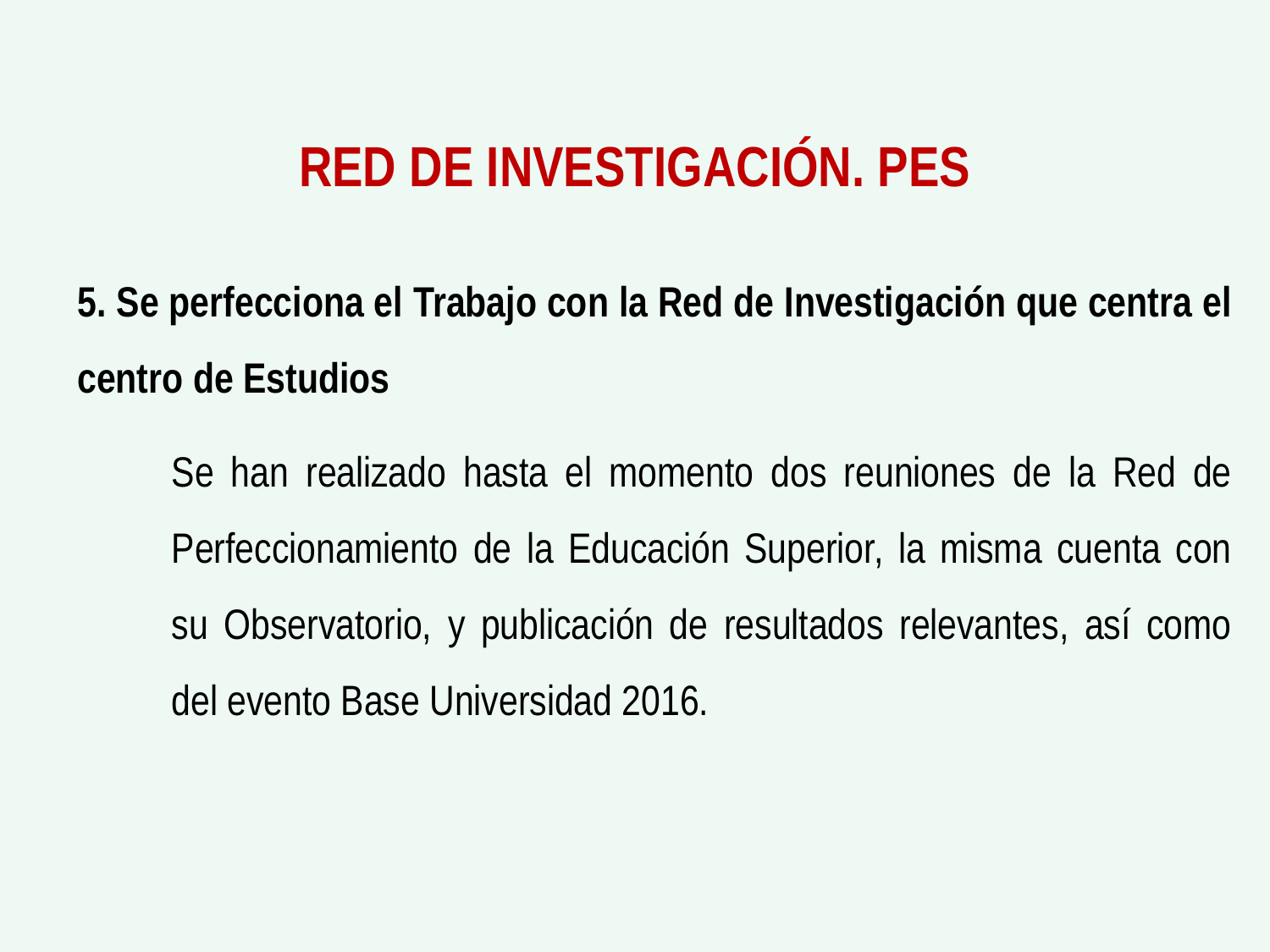

# RED DE INVESTIGACIÓN. PES
5. Se perfecciona el Trabajo con la Red de Investigación que centra el centro de Estudios
Se han realizado hasta el momento dos reuniones de la Red de Perfeccionamiento de la Educación Superior, la misma cuenta con su Observatorio, y publicación de resultados relevantes, así como del evento Base Universidad 2016.